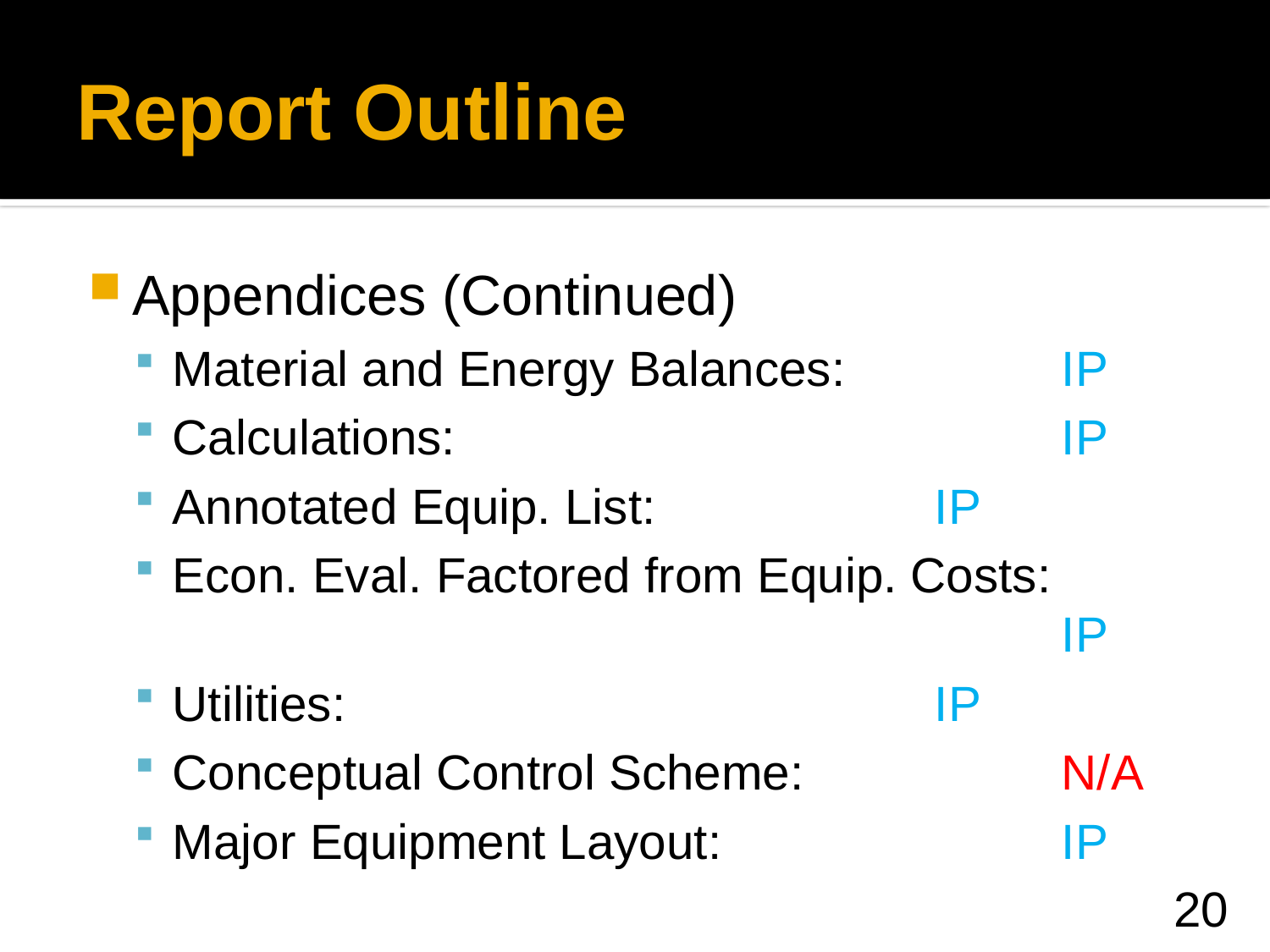

# Report Outline
Appendices (Continued)
Material and Energy Balances:		IP
Calculations:	 				IP
Annotated Equip. List: 			IP
Econ. Eval. Factored from Equip. Costs: 								IP
Utilities: 					IP
Conceptual Control Scheme: 		N/A
Major Equipment Layout:	 		IP
20